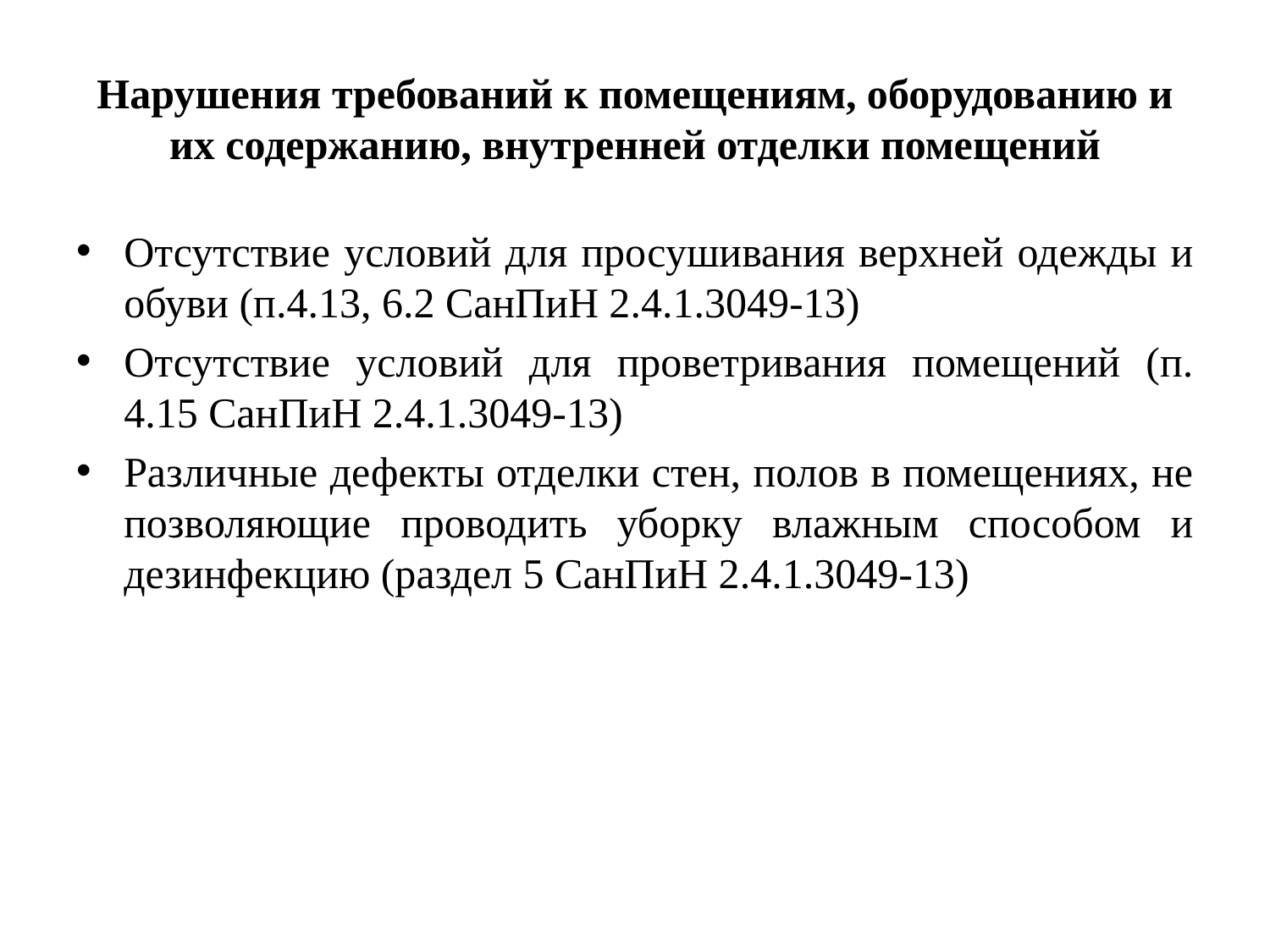

# Нарушения требований к помещениям, оборудованию и их содержанию, внутренней отделки помещений
Отсутствие условий для просушивания верхней одежды и обуви (п.4.13, 6.2 СанПиН 2.4.1.3049-13)
Отсутствие условий для проветривания помещений (п. 4.15 СанПиН 2.4.1.3049-13)
Различные дефекты отделки стен, полов в помещениях, не позволяющие проводить уборку влажным способом и дезинфекцию (раздел 5 СанПиН 2.4.1.3049-13)